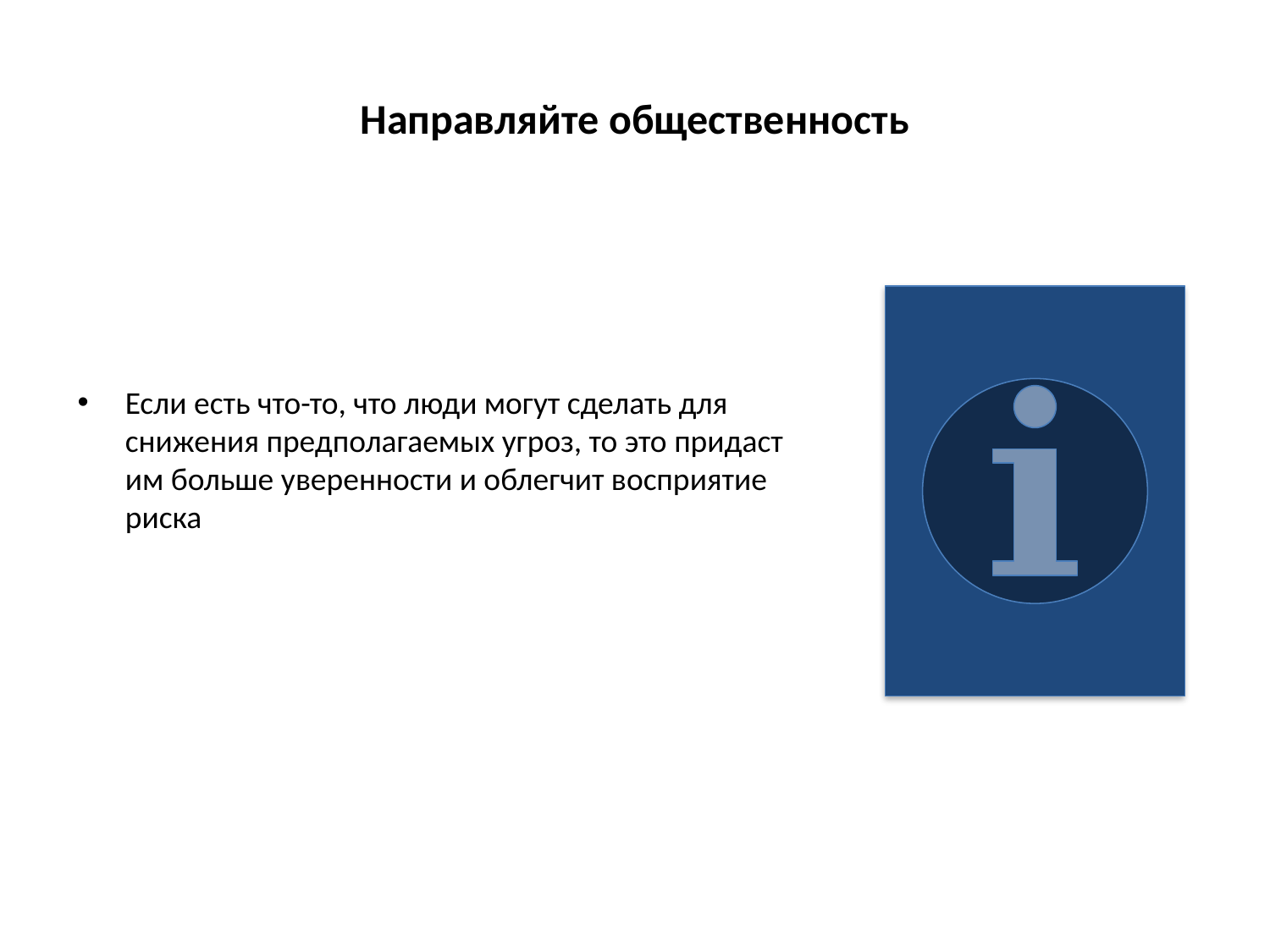

# Направляйте общественность

Если есть что-то, что люди могут сделать для снижения предполагаемых угроз, то это придаст им больше уверенности и облегчит восприятие риска